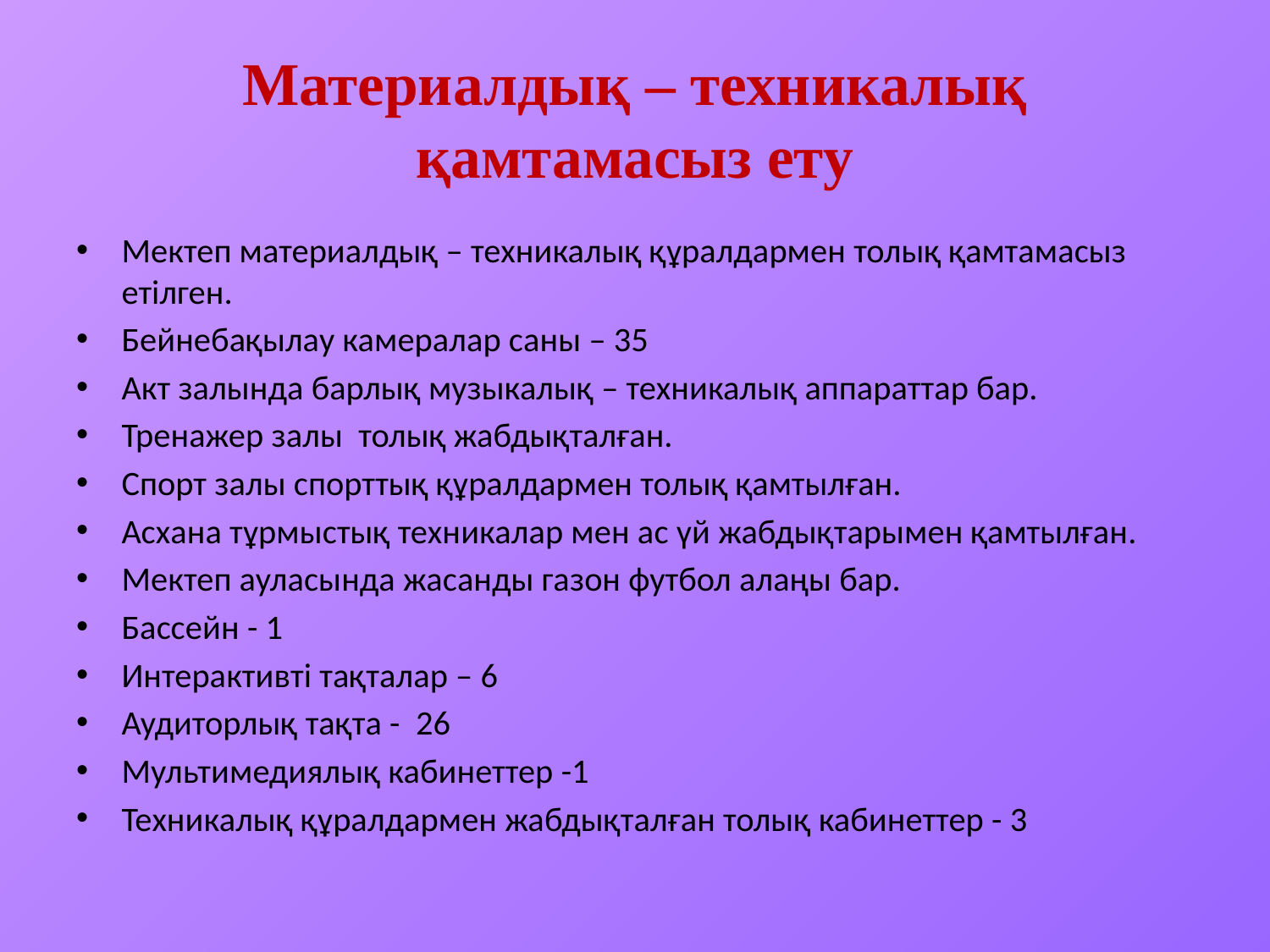

# Материалдық – техникалық қамтамасыз ету
Мектеп материалдық – техникалық құралдармен толық қамтамасыз етілген.
Бейнебақылау камералар саны – 35
Акт залында барлық музыкалық – техникалық аппараттар бар.
Тренажер залы  толық жабдықталған.
Спорт залы спорттық құралдармен толық қамтылған.
Асхана тұрмыстық техникалар мен ас үй жабдықтарымен қамтылған.
Мектеп ауласында жасанды газон футбол алаңы бар.
Бассейн - 1
Интерактивті тақталар – 6
Аудиторлық тақта -  26
Мультимедиялық кабинеттер -1
Техникалық құралдармен жабдықталған толық кабинеттер - 3